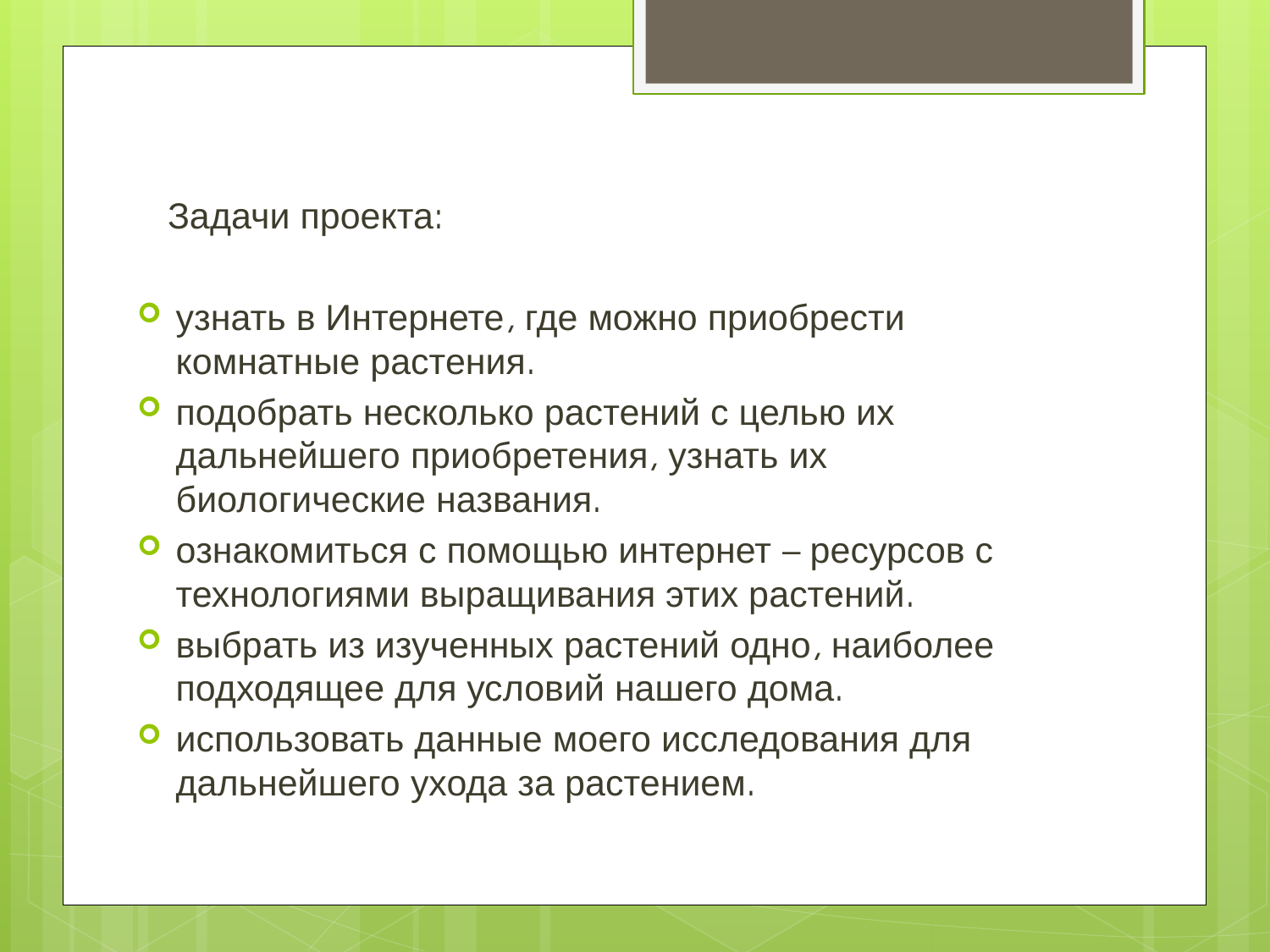

#
   Задачи проекта:

узнать в Интернете, где можно приобрести комнатные растения.
подобрать несколько растений с целью их дальнейшего приобретения, узнать их биологические названия.
ознакомиться с помощью интернет – ресурсов с технологиями выращивания этих растений.
выбрать из изученных растений одно, наиболее подходящее для условий нашего дома.
использовать данные моего исследования для дальнейшего ухода за растением.